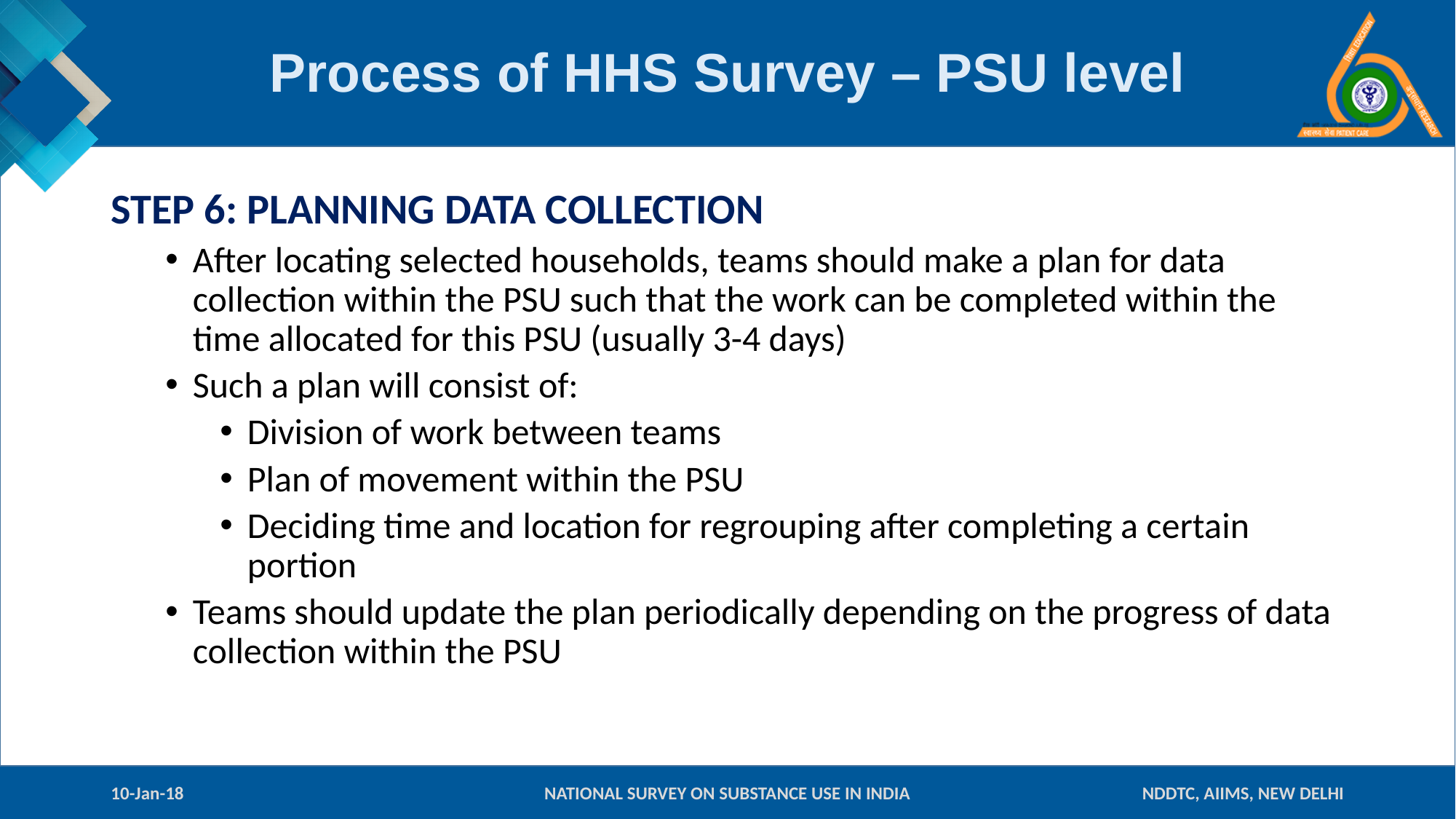

# Process of HHS Survey – PSU level
STEP 6: PLANNING DATA COLLECTION
After locating selected households, teams should make a plan for data collection within the PSU such that the work can be completed within the time allocated for this PSU (usually 3-4 days)
Such a plan will consist of:
Division of work between teams
Plan of movement within the PSU
Deciding time and location for regrouping after completing a certain portion
Teams should update the plan periodically depending on the progress of data collection within the PSU
10-Jan-18
NATIONAL SURVEY ON SUBSTANCE USE IN INDIA
NDDTC, AIIMS, NEW DELHI